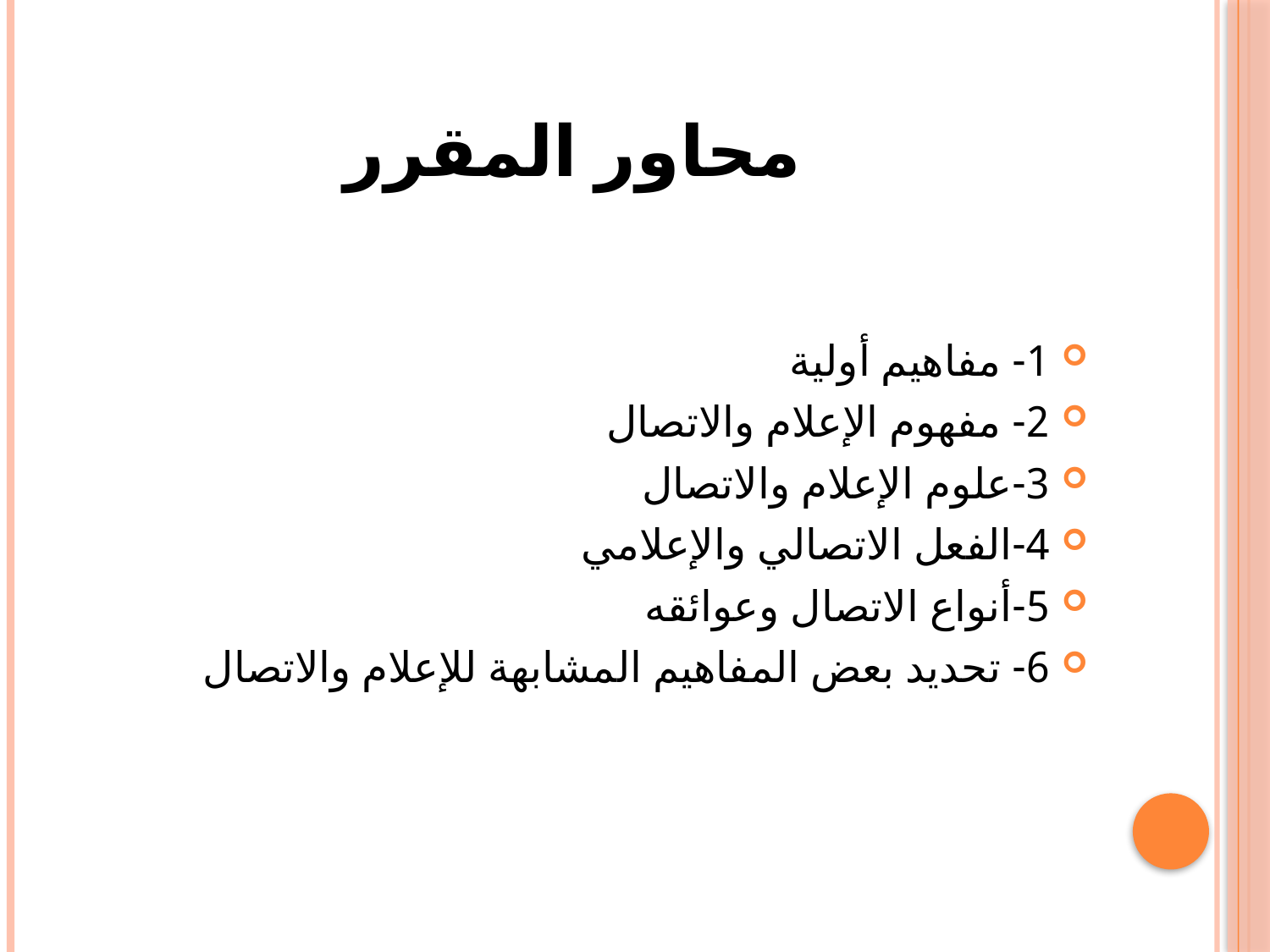

# محاور المقرر
1- مفاهيم أولية
2- مفهوم الإعلام والاتصال
3-علوم الإعلام والاتصال
4-الفعل الاتصالي والإعلامي
5-أنواع الاتصال وعوائقه
6- تحديد بعض المفاهيم المشابهة للإعلام والاتصال